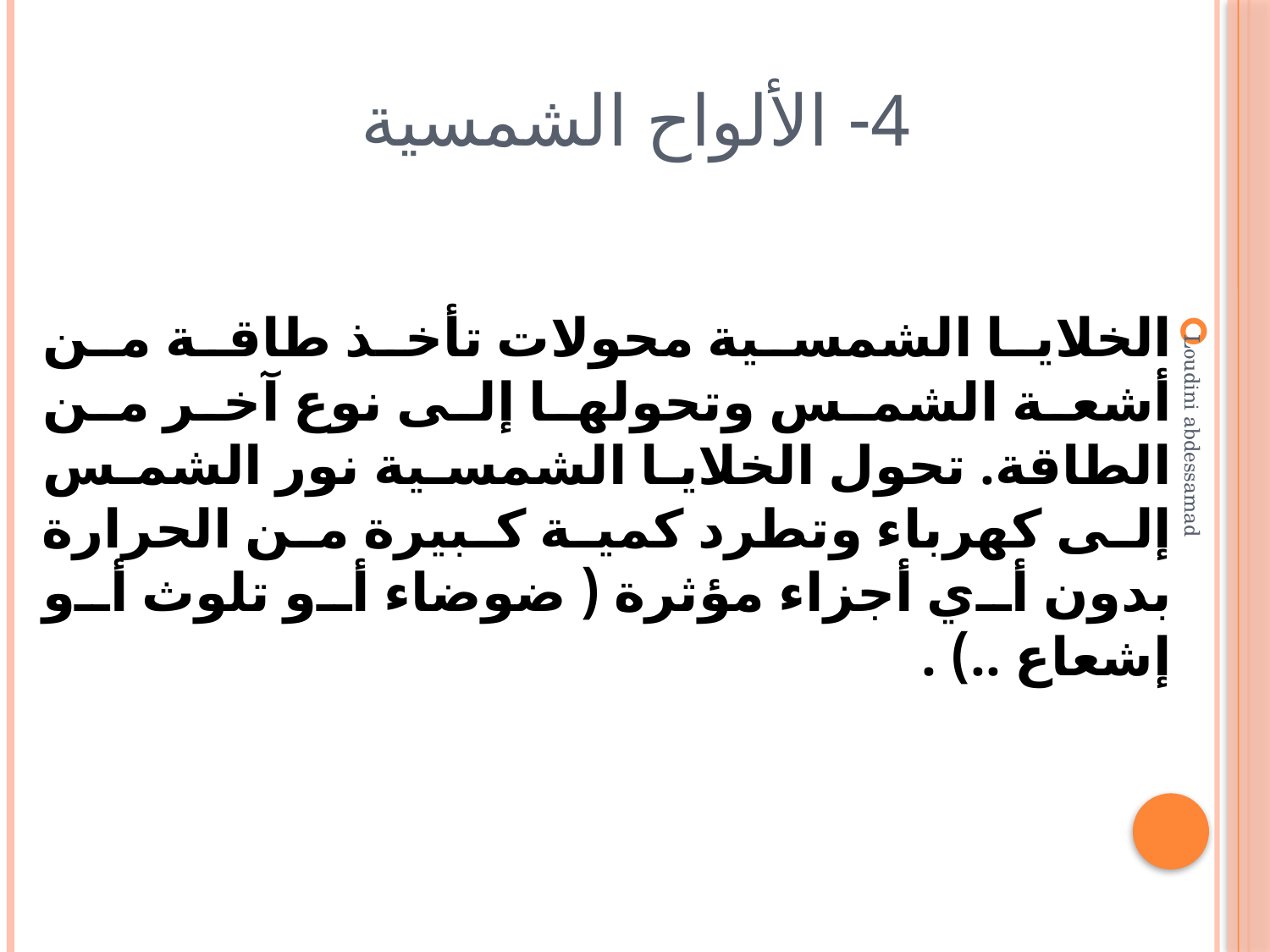

# 4- الألواح الشمسية

الخلايا الشمسية محولات تأخذ طاقة من أشعة الشمس وتحولها إلى نوع آخر من الطاقة. تحول الخلايا الشمسية نور الشمس إلى كهرباء وتطرد كمية كبيرة من الحرارة بدون أي أجزاء مؤثرة ( ضوضاء أو تلوث أو إشعاع ..) .

Loudini abdessamad